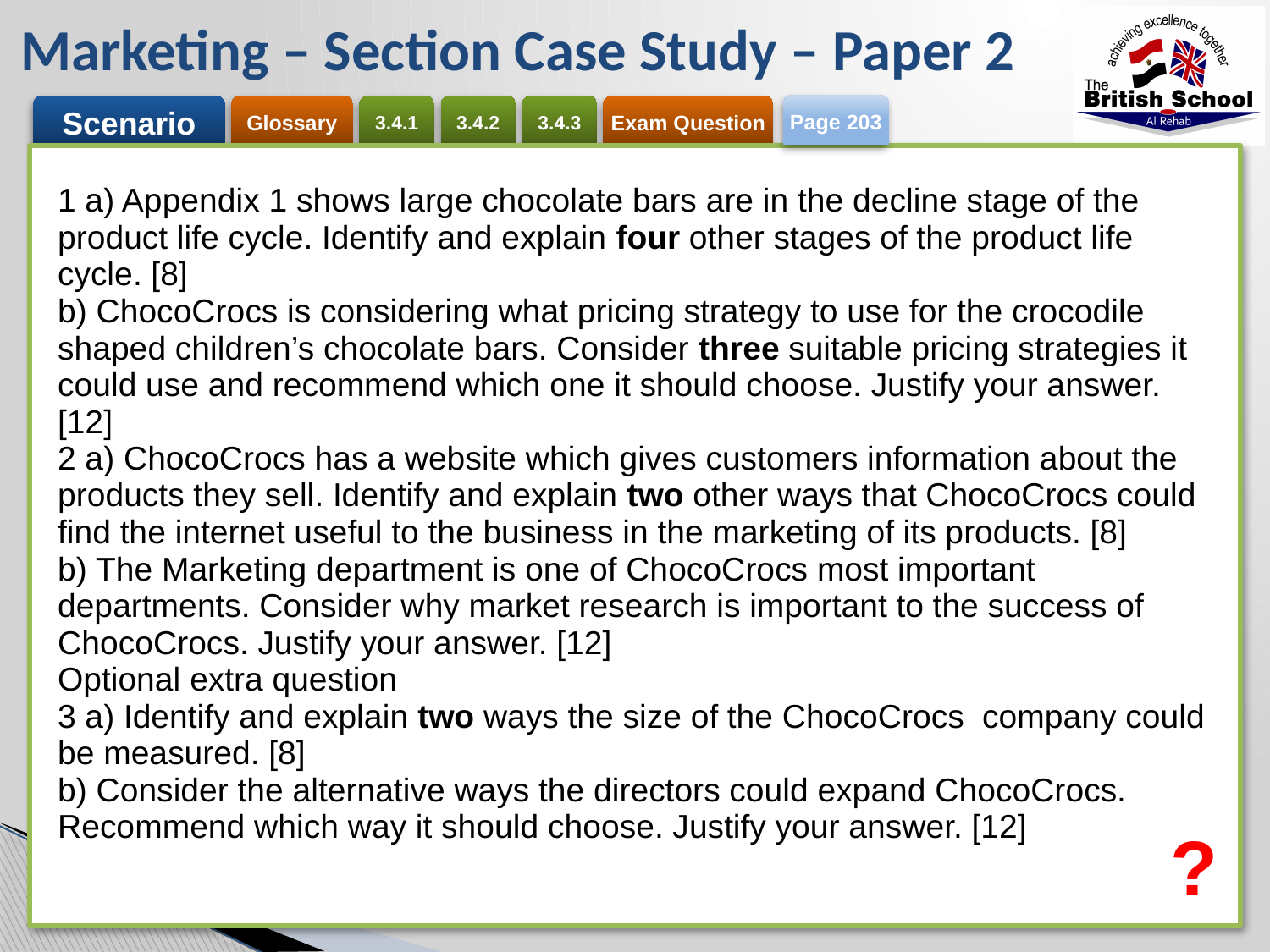

# Marketing – Section Case Study – Paper 2
Page 203
| 1 a) Appendix 1 shows large chocolate bars are in the decline stage of the product life cycle. Identify and explain four other stages of the product life cycle. [8] b) ChocoCrocs is considering what pricing strategy to use for the crocodile shaped children’s chocolate bars. Consider three suitable pricing strategies it could use and recommend which one it should choose. Justify your answer. [12] 2 a) ChocoCrocs has a website which gives customers information about the products they sell. Identify and explain two other ways that ChocoCrocs could find the internet useful to the business in the marketing of its products. [8] b) The Marketing department is one of ChocoCrocs most important departments. Consider why market research is important to the success of ChocoCrocs. Justify your answer. [12] Optional extra question 3 a) Identify and explain two ways the size of the ChocoCrocs company could be measured. [8] b) Consider the alternative ways the directors could expand ChocoCrocs. Recommend which way it should choose. Justify your answer. [12] |
| --- |
?